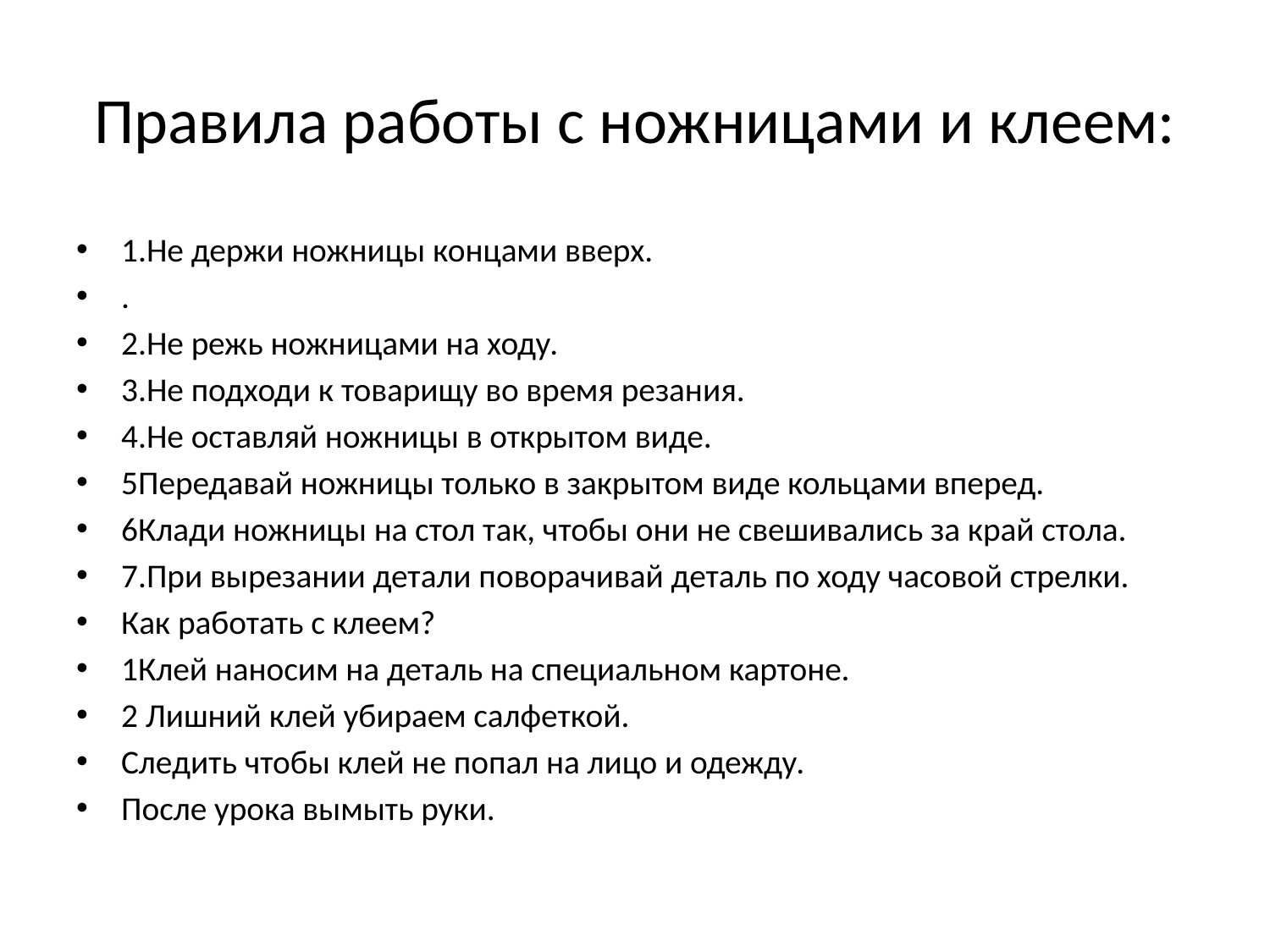

# Правила работы с ножницами и клеем:
1.Не держи ножницы концами вверх.
.
2.Не режь ножницами на ходу.
3.Не подходи к товарищу во время резания.
4.Не оставляй ножницы в открытом виде.
5Передавай ножницы только в закрытом виде кольцами вперед.
6Клади ножницы на стол так, чтобы они не свешивались за край стола.
7.При вырезании детали поворачивай деталь по ходу часовой стрелки.
Как работать с клеем?
1Клей наносим на деталь на специальном картоне.
2 Лишний клей убираем салфеткой.
Следить чтобы клей не попал на лицо и одежду.
После урока вымыть руки.